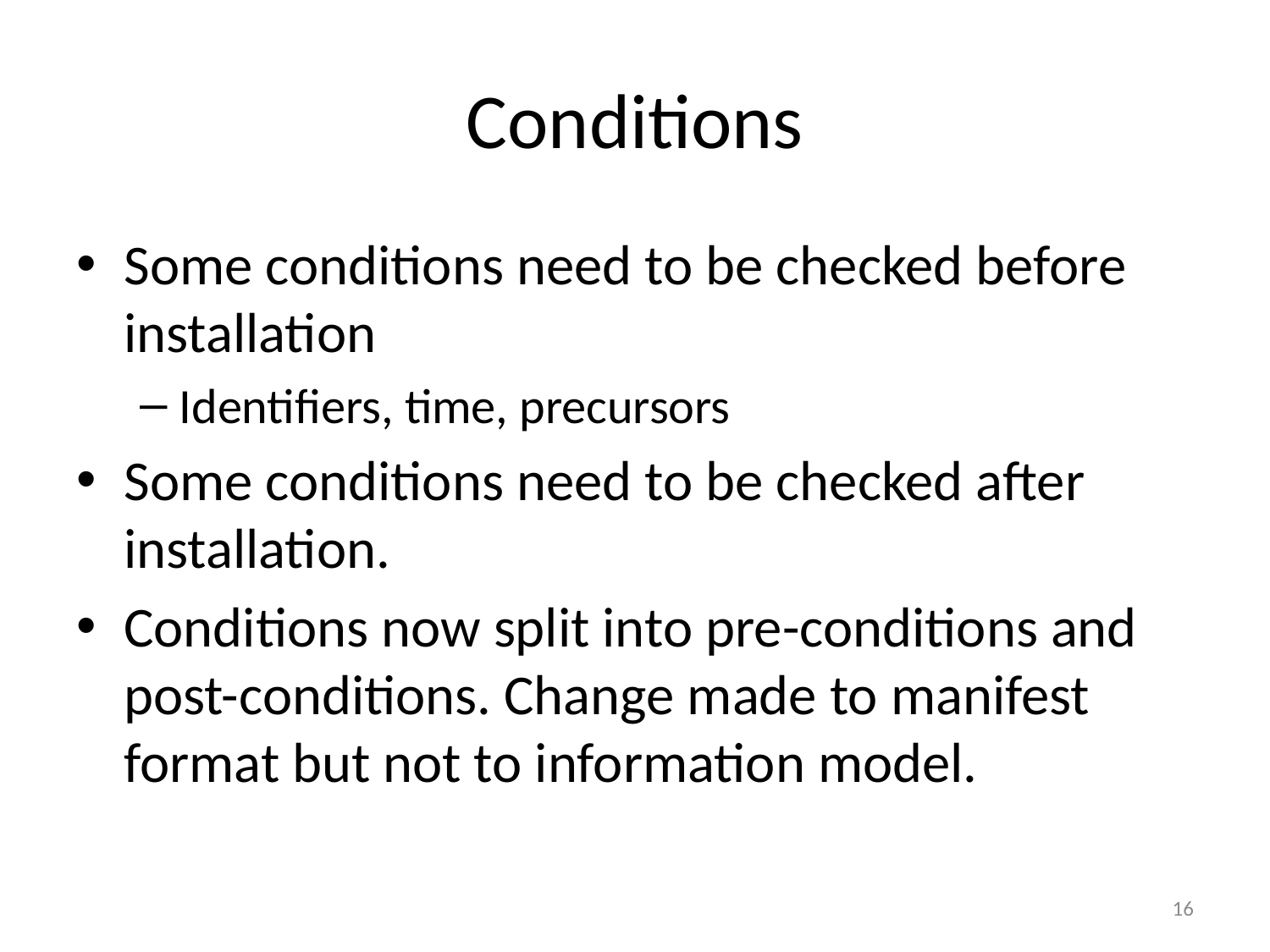

# Conditions
Some conditions need to be checked before installation
Identifiers, time, precursors
Some conditions need to be checked after installation.
Conditions now split into pre-conditions and post-conditions. Change made to manifest format but not to information model.

16